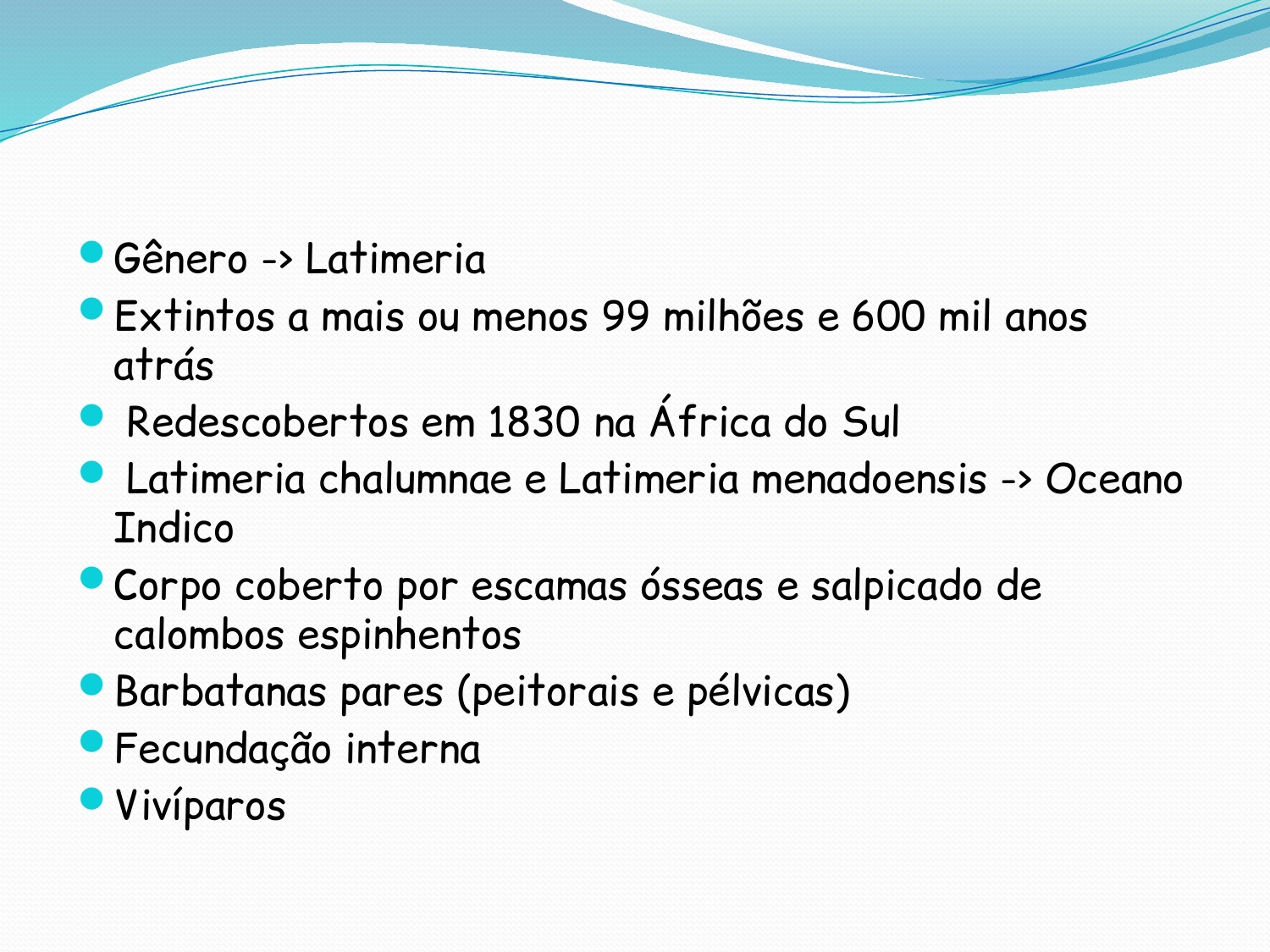

#
Gênero -> Latimeria
Extintos a mais ou menos 99 milhões e 600 mil anos atrás
 Redescobertos em 1830 na África do Sul
 Latimeria chalumnae e Latimeria menadoensis -> Oceano Indico
Corpo coberto por escamas ósseas e salpicado de calombos espinhentos
Barbatanas pares (peitorais e pélvicas)
Fecundação interna
Vivíparos